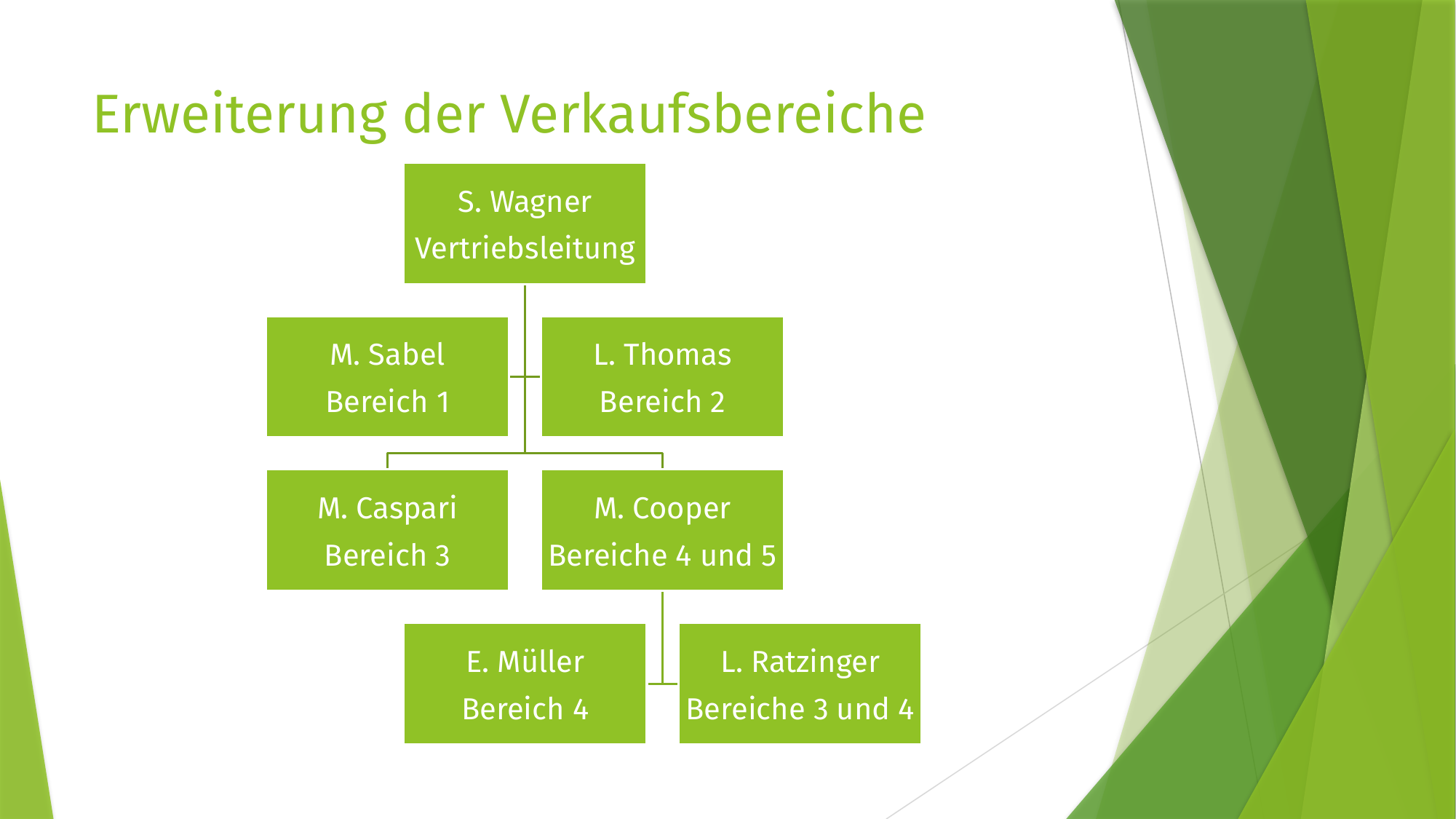

# Erweiterung der Verkaufsbereiche
S. Wagner
Vertriebsleitung
M. Caspari
Bereich 3
M. Cooper
Bereiche 4 und 5
E. Müller
Bereich 4
L. Ratzinger
Bereiche 3 und 4
M. Sabel
Bereich 1
L. Thomas
Bereich 2